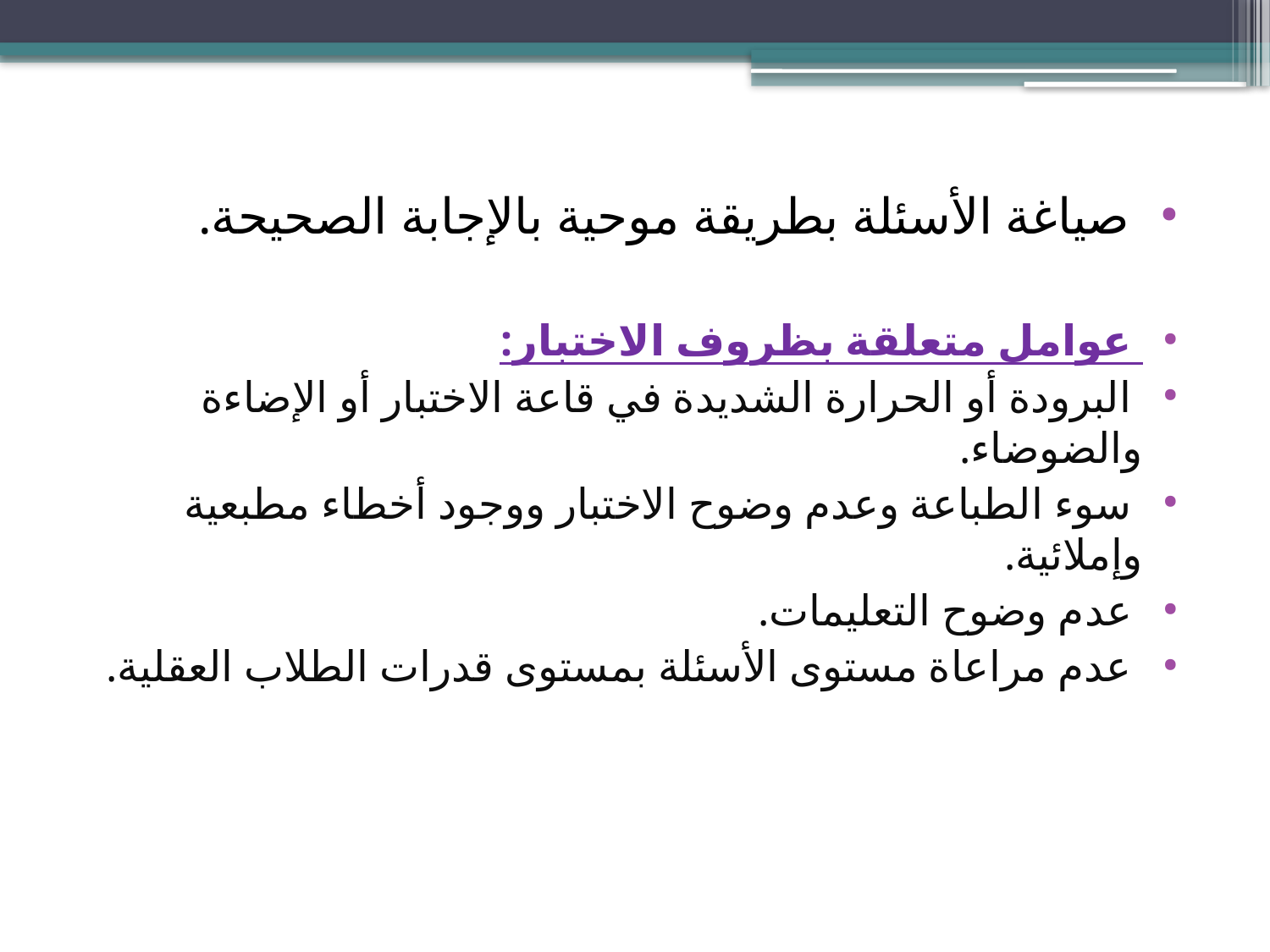

صياغة الأسئلة بطريقة موحية بالإجابة الصحيحة.

 عوامل متعلقة بظروف الاختبار:
 البرودة أو الحرارة الشديدة في قاعة الاختبار أو الإضاءة والضوضاء.
 سوء الطباعة وعدم وضوح الاختبار ووجود أخطاء مطبعية وإملائية.
 عدم وضوح التعليمات.
 عدم مراعاة مستوى الأسئلة بمستوى قدرات الطلاب العقلية.